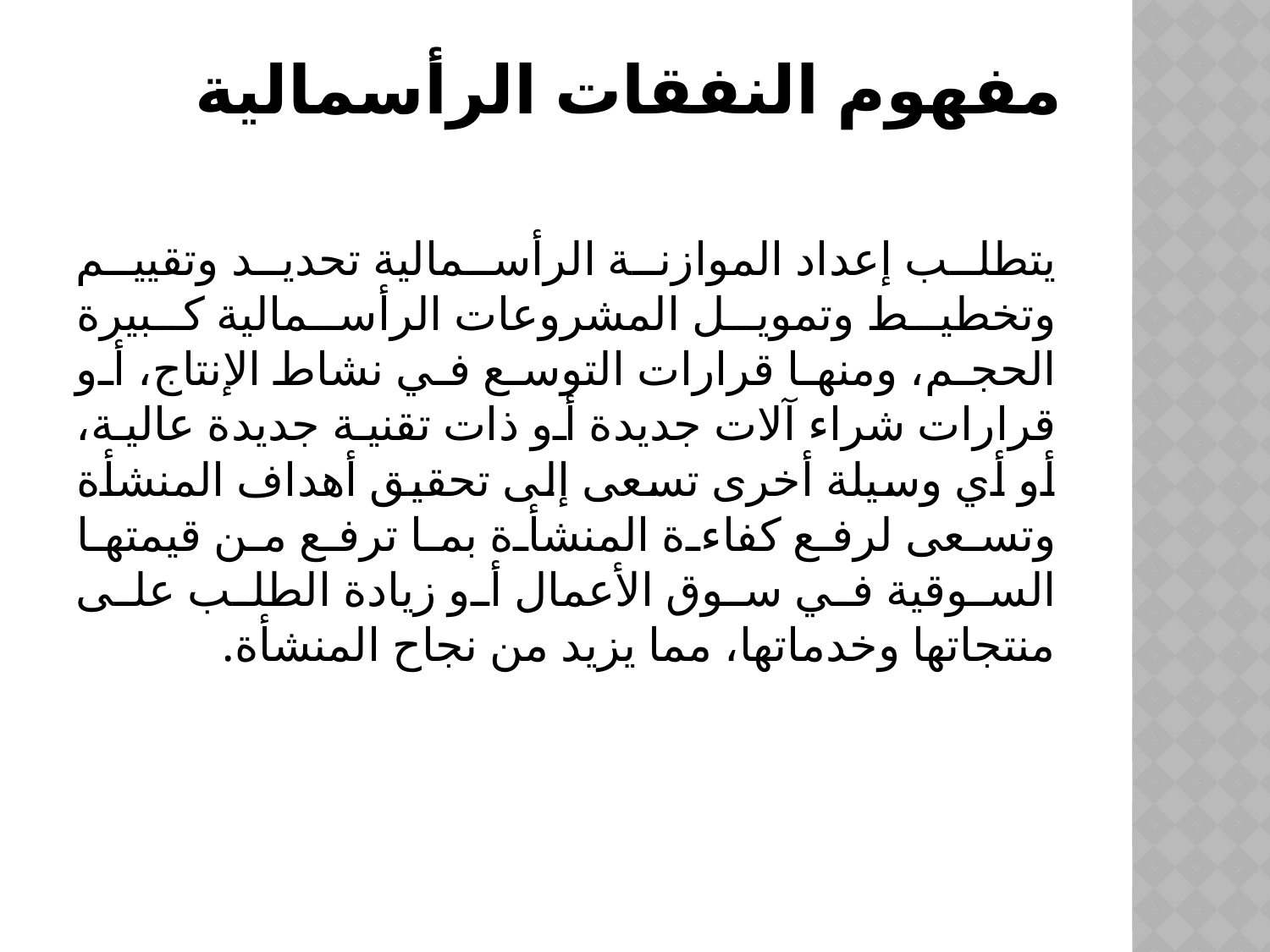

# مفهوم النفقات الرأسمالية
يتطلب إعداد الموازنة الرأسمالية تحديد وتقييم وتخطيط وتمويل المشروعات الرأسمالية كبيرة الحجم، ومنها قرارات التوسع في نشاط الإنتاج، أو قرارات شراء آلات جديدة أو ذات تقنية جديدة عالية، أو أي وسيلة أخرى تسعى إلى تحقيق أهداف المنشأة وتسعى لرفع كفاءة المنشأة بما ترفع من قيمتها السوقية في سوق الأعمال أو زيادة الطلب على منتجاتها وخدماتها، مما يزيد من نجاح المنشأة.